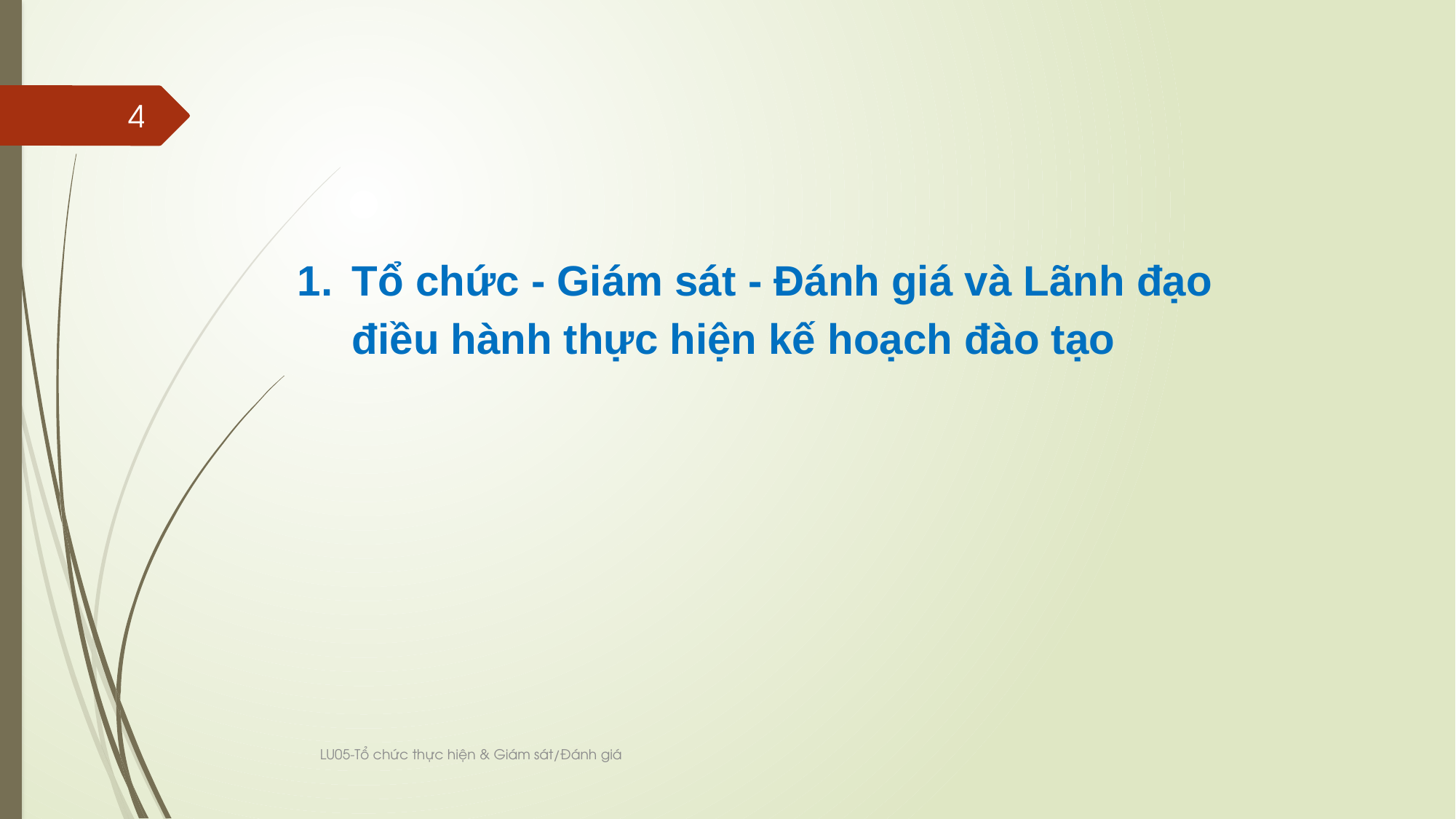

4
Tổ chức - Giám sát - Đánh giá và Lãnh đạo                   điều hành thực hiện kế hoạch đào tạo

LU05-Tổ chức thực hiện & Giám sát/Đánh giá